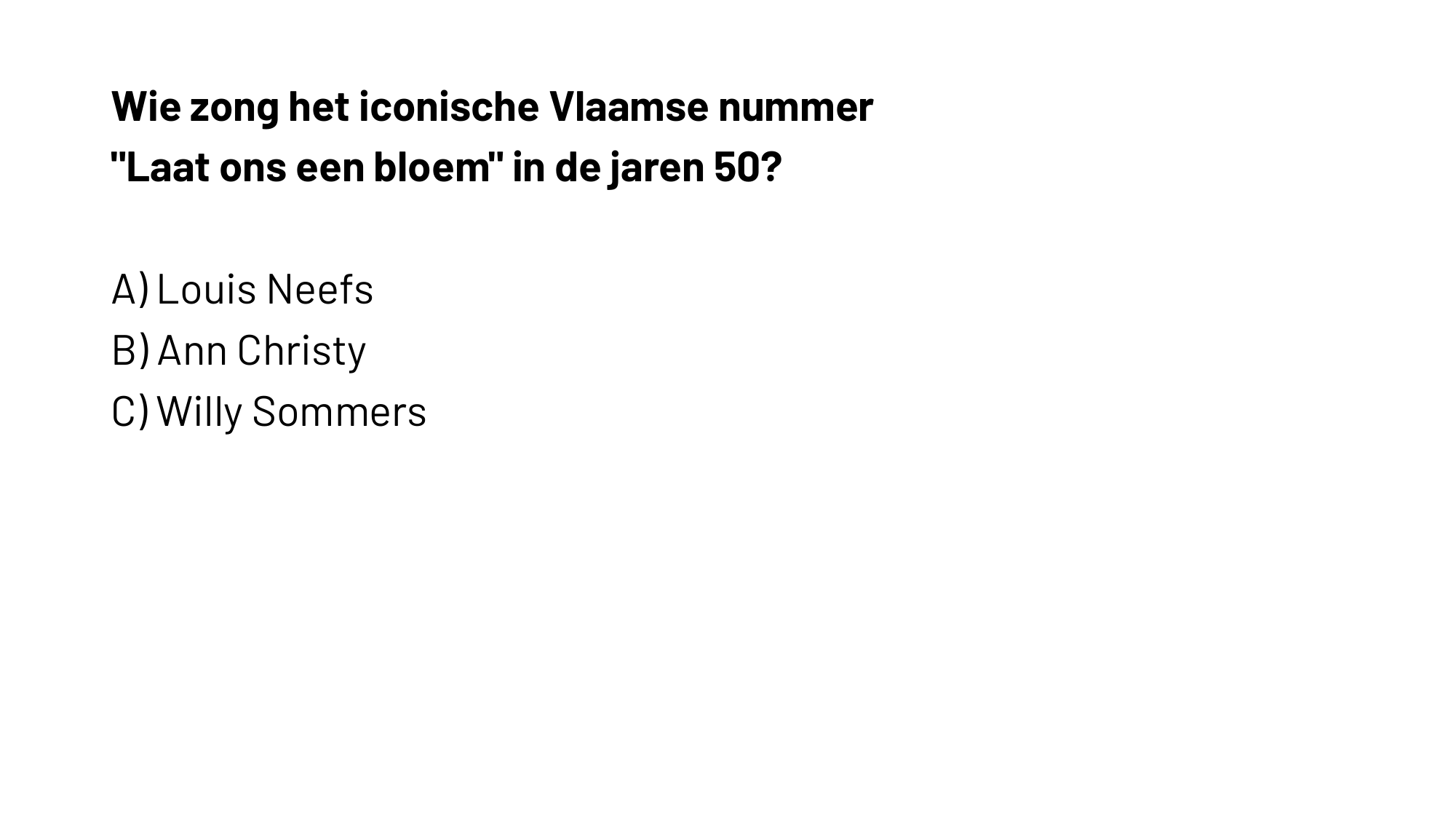

Wie zong het iconische Vlaamse nummer
"Laat ons een bloem" in de jaren 50?

A) Louis Neefs
B) Ann Christy
C) Willy Sommers